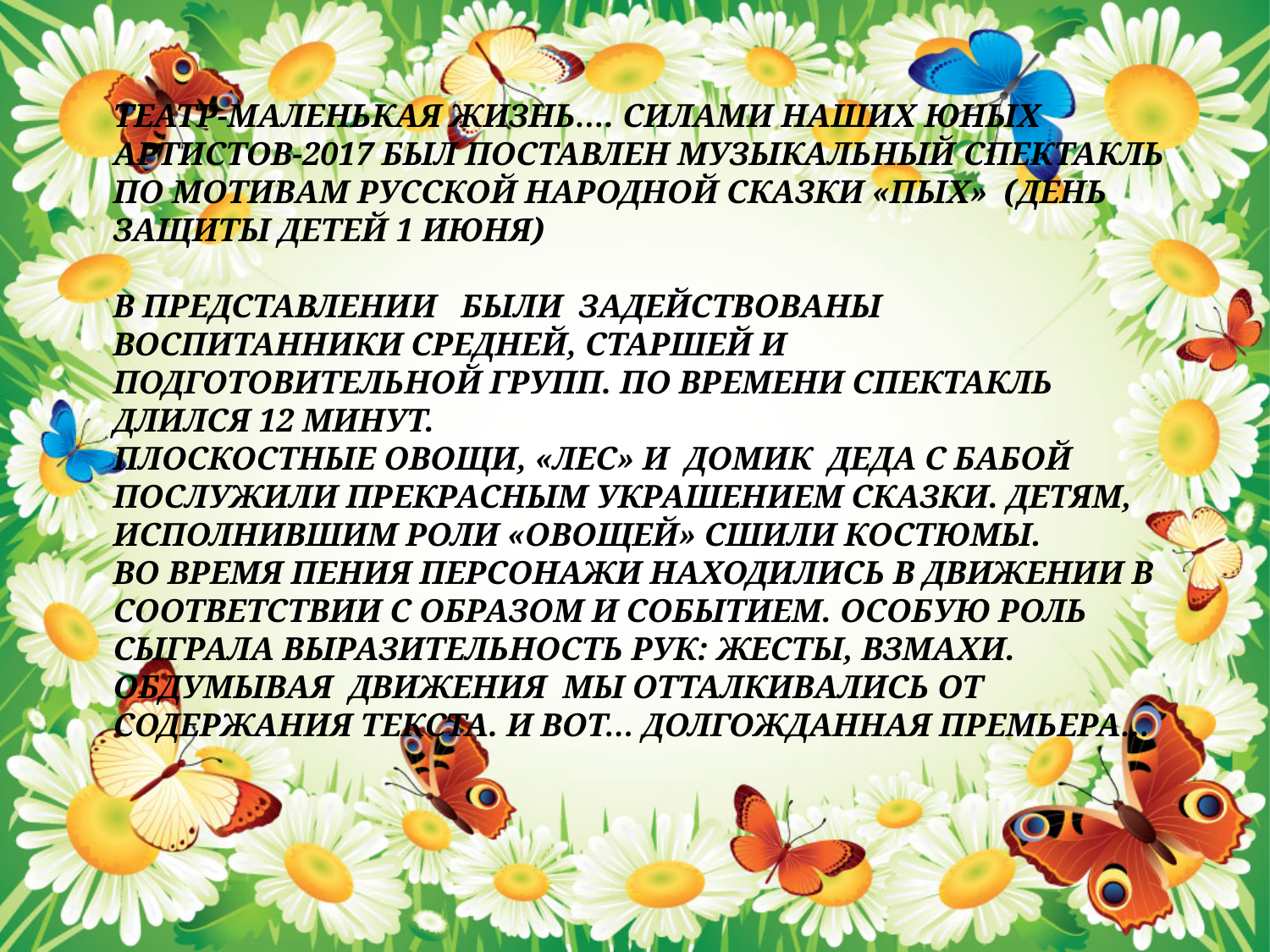

# Театр-маленькая жизнь…. Силами наших юных артистов-2017 был поставлен музыкальный спектакль по мотивам русской народной сказки «Пых»  (День защиты детей 1 июня) В представлении   были  задействованы воспитанники средней, старшей и  подготовительной групп. По времени спектакль длился 12 минут. Плоскостные овощи, «лес» и  домик  Деда с Бабой послужили прекрасным украшением сказки. Детям, исполнившим роли «овощей» сшили костюмы. Во время пения персонажи находились в движении в соответствии с образом и событием. Особую роль сыграла выразительность рук: жесты, взмахи. Обдумывая  движения  мы отталкивались от содержания текста. И вот… долгожданная премьера…